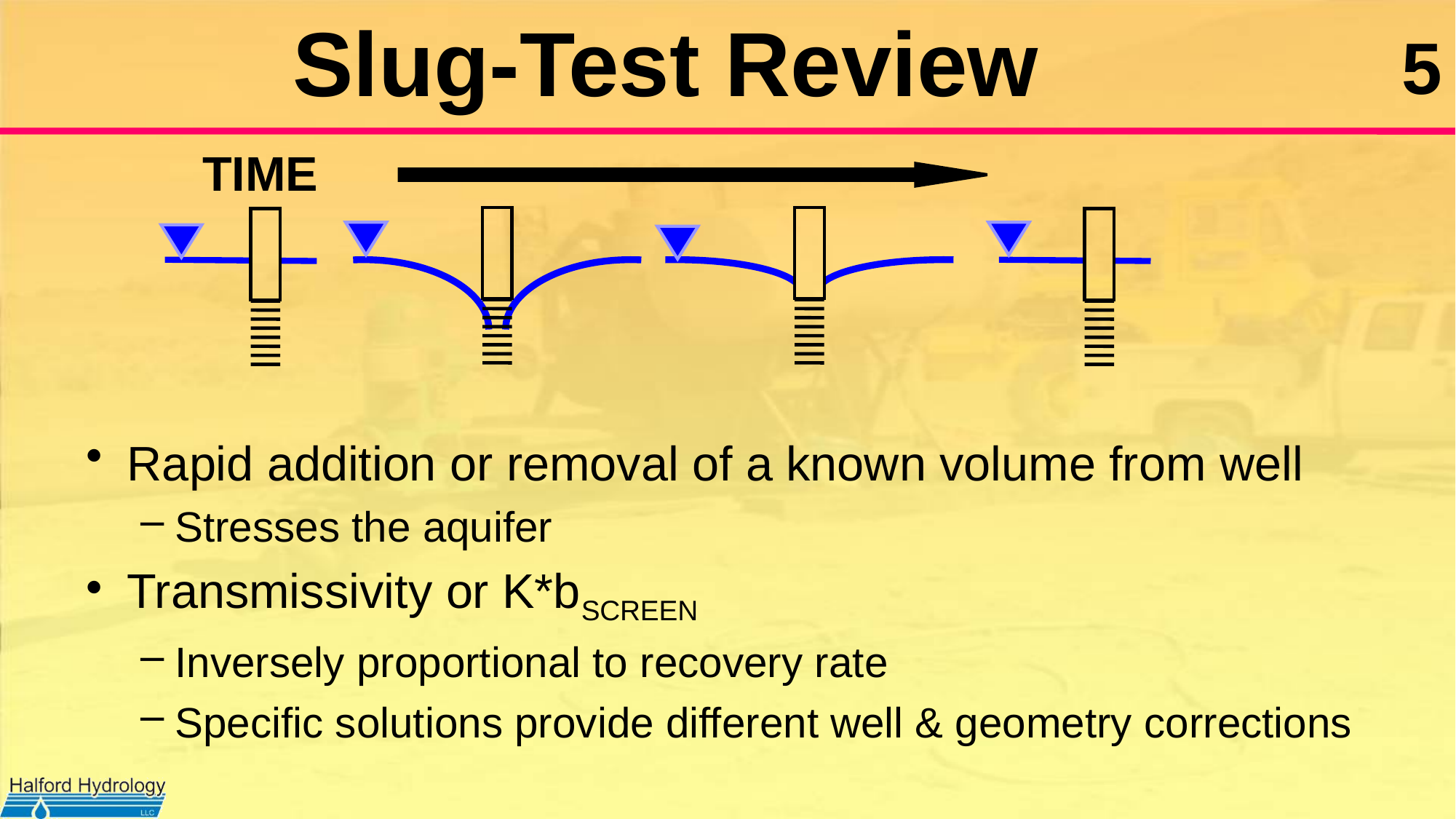

# Slug-Test Review
TIME

Rapid addition or removal of a known volume from well
Stresses the aquifer
Transmissivity or K*bSCREEN
Inversely proportional to recovery rate
Specific solutions provide different well & geometry corrections